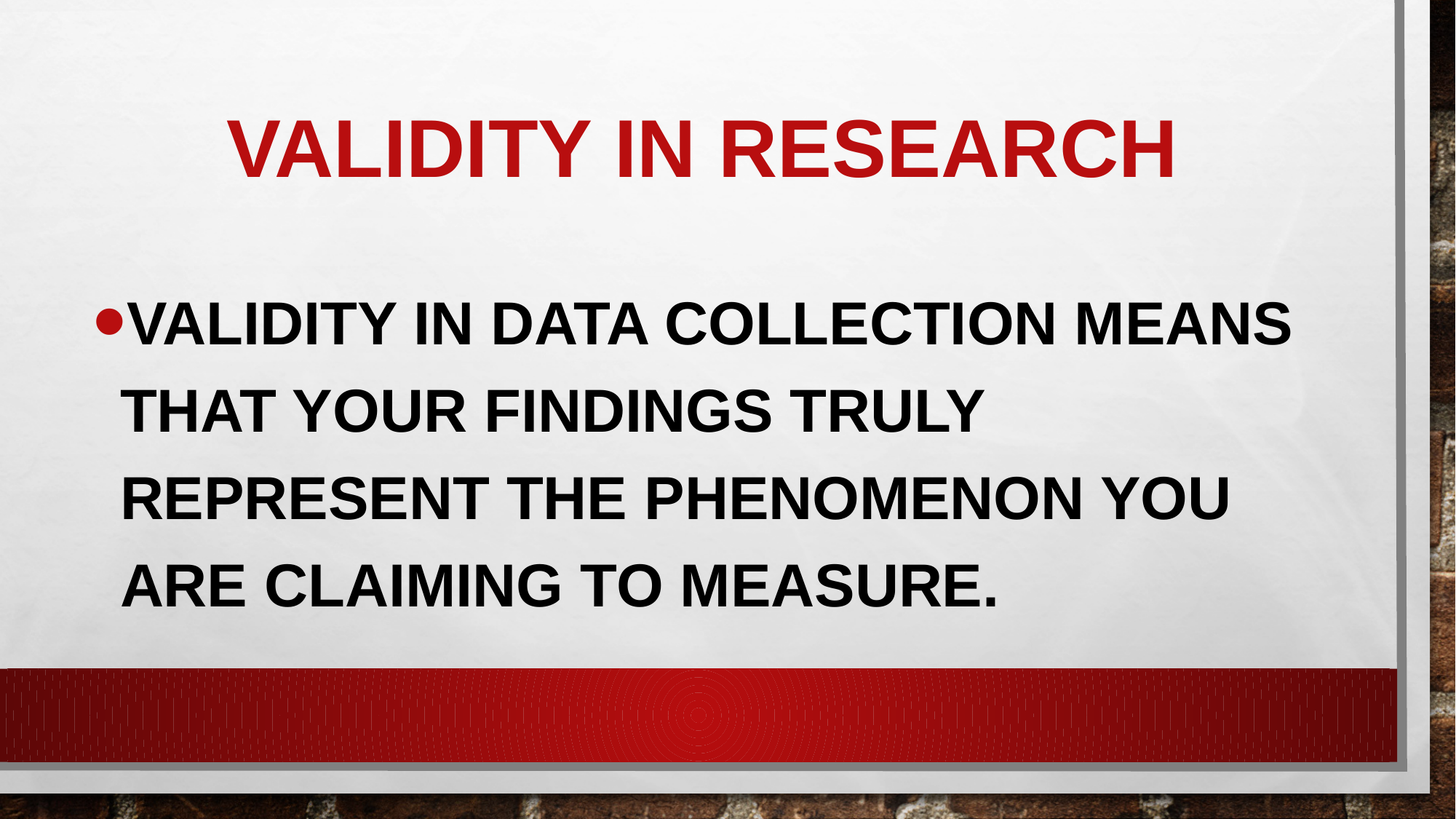

# Validity in Research
Validity in data collection means that your findings truly represent the phenomenon you are claiming to measure.